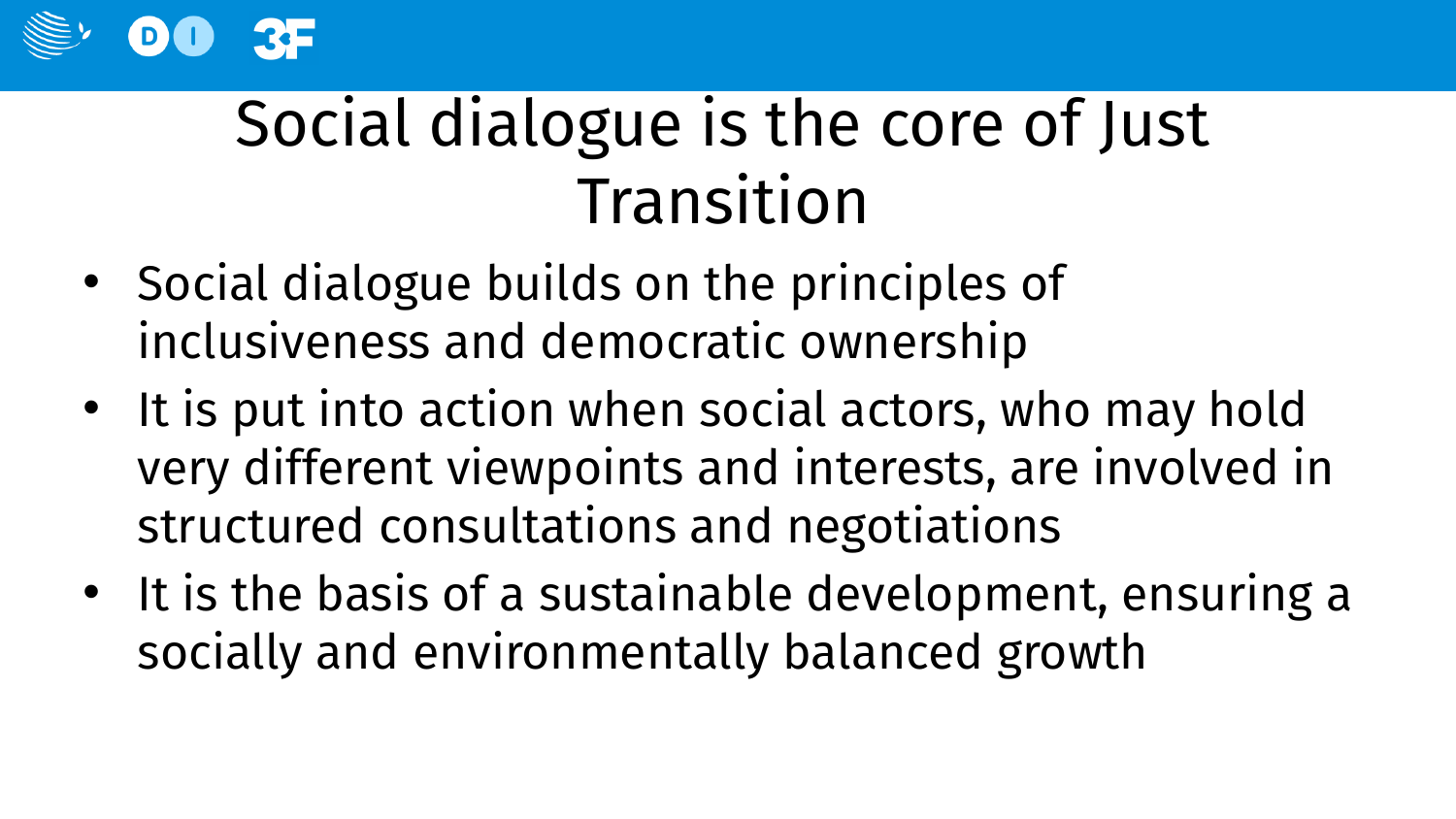

# Social dialogue is the core of Just Transition
Social dialogue builds on the principles of inclusiveness and democratic ownership
It is put into action when social actors, who may hold very different viewpoints and interests, are involved in structured consultations and negotiations
It is the basis of a sustainable development, ensuring a socially and environmentally balanced growth